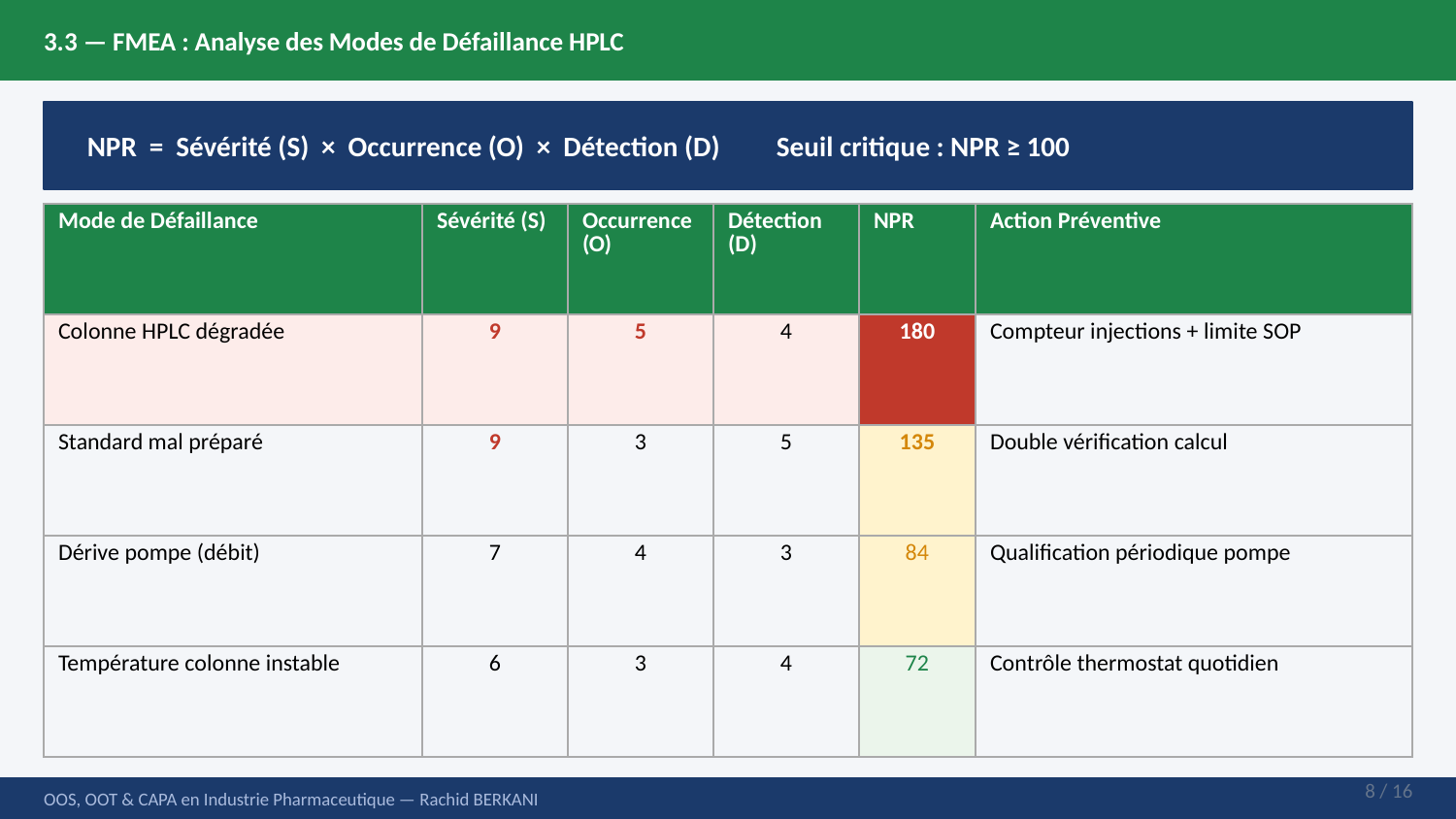

3.3 — FMEA : Analyse des Modes de Défaillance HPLC

NPR  =  Sévérité (S)  ×  Occurrence (O)  ×  Détection (D)         Seuil critique : NPR ≥ 100
| Mode de Défaillance | Sévérité (S) | Occurrence (O) | Détection (D) | NPR | Action Préventive |
| --- | --- | --- | --- | --- | --- |
| Colonne HPLC dégradée | 9 | 5 | 4 | 180 | Compteur injections + limite SOP |
| Standard mal préparé | 9 | 3 | 5 | 135 | Double vérification calcul |
| Dérive pompe (débit) | 7 | 4 | 3 | 84 | Qualification périodique pompe |
| Température colonne instable | 6 | 3 | 4 | 72 | Contrôle thermostat quotidien |
8 / 16

OOS, OOT & CAPA en Industrie Pharmaceutique — Rachid BERKANI